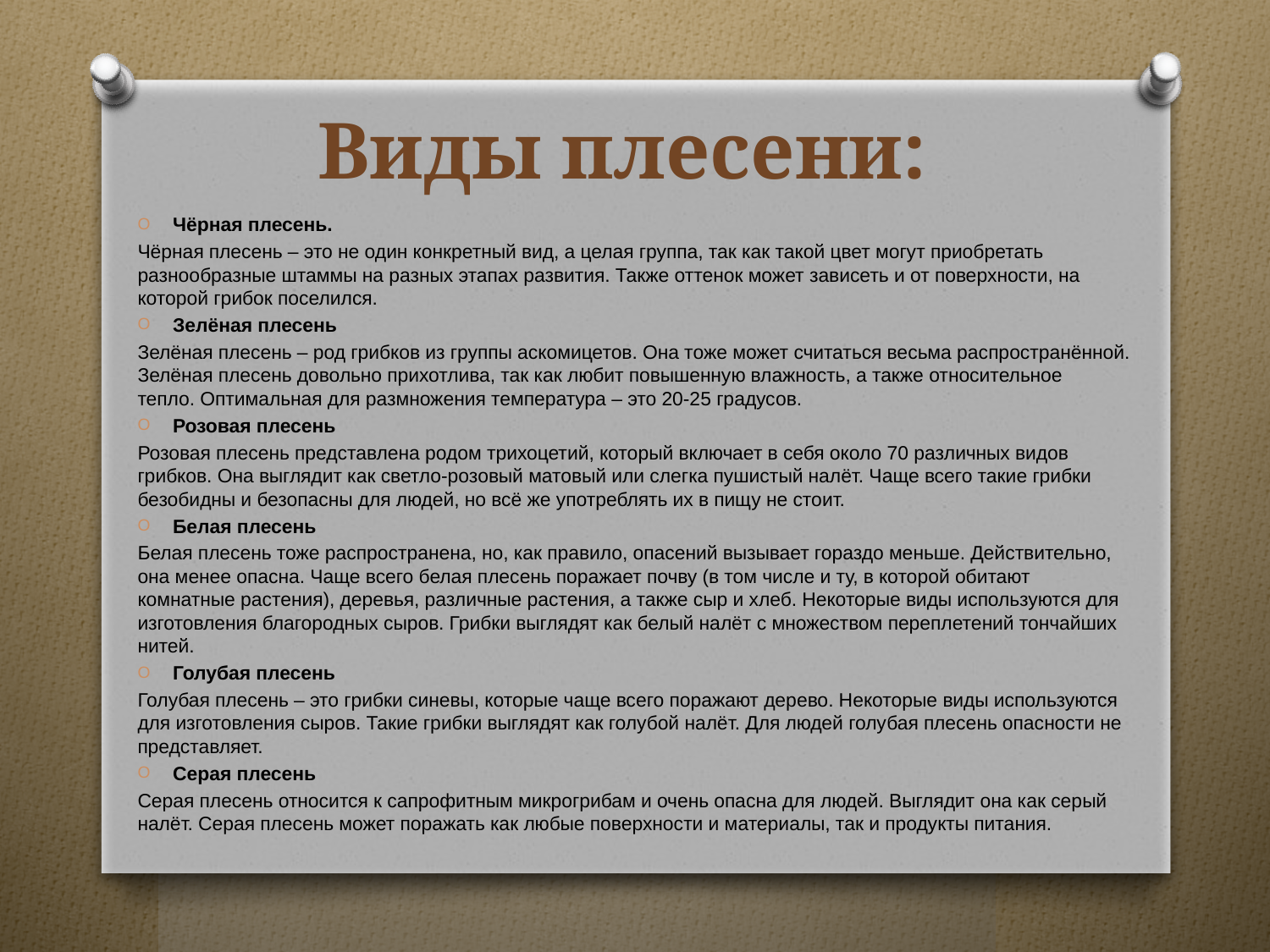

# Виды плесени:
Чёрная плесень.
Чёрная плесень – это не один конкретный вид, а целая группа, так как такой цвет могут приобретать разнообразные штаммы на разных этапах развития. Также оттенок может зависеть и от поверхности, на которой грибок поселился.
Зелёная плесень
Зелёная плесень – род грибков из группы аскомицетов. Она тоже может считаться весьма распространённой. Зелёная плесень довольно прихотлива, так как любит повышенную влажность, а также относительное тепло. Оптимальная для размножения температура – это 20-25 градусов.
Розовая плесень
Розовая плесень представлена родом трихоцетий, который включает в себя около 70 различных видов грибков. Она выглядит как светло-розовый матовый или слегка пушистый налёт. Чаще всего такие грибки безобидны и безопасны для людей, но всё же употреблять их в пищу не стоит.
Белая плесень
Белая плесень тоже распространена, но, как правило, опасений вызывает гораздо меньше. Действительно, она менее опасна. Чаще всего белая плесень поражает почву (в том числе и ту, в которой обитают комнатные растения), деревья, различные растения, а также сыр и хлеб. Некоторые виды используются для изготовления благородных сыров. Грибки выглядят как белый налёт с множеством переплетений тончайших нитей.
Голубая плесень
Голубая плесень – это грибки синевы, которые чаще всего поражают дерево. Некоторые виды используются для изготовления сыров. Такие грибки выглядят как голубой налёт. Для людей голубая плесень опасности не представляет.
Серая плесень
Серая плесень относится к сапрофитным микрогрибам и очень опасна для людей. Выглядит она как серый налёт. Серая плесень может поражать как любые поверхности и материалы, так и продукты питания.